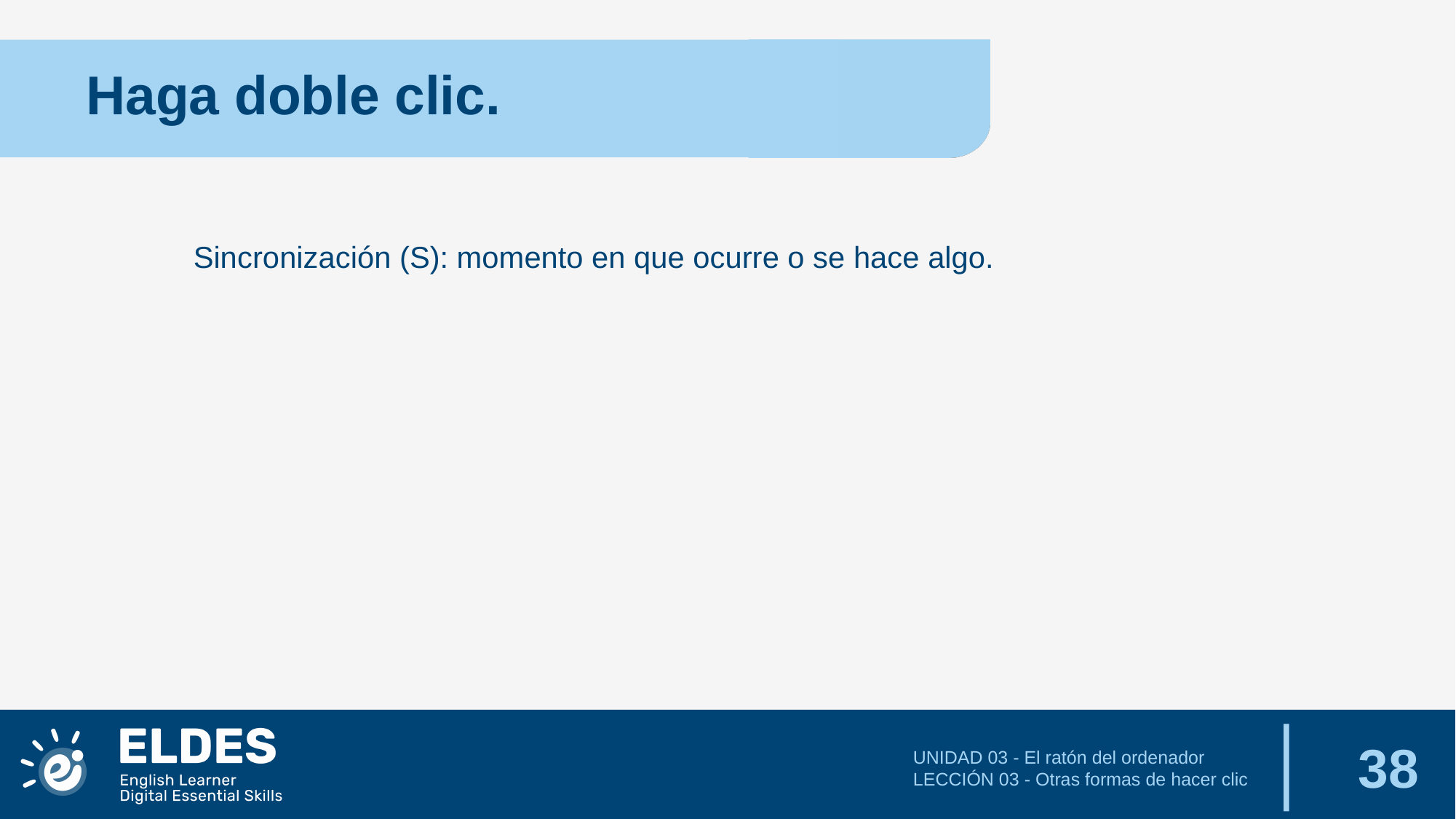

Haga doble clic.
Sincronización (S): momento en que ocurre o se hace algo.
38
UNIDAD 03 - El ratón del ordenador
LECCIÓN 03 - Otras formas de hacer clic